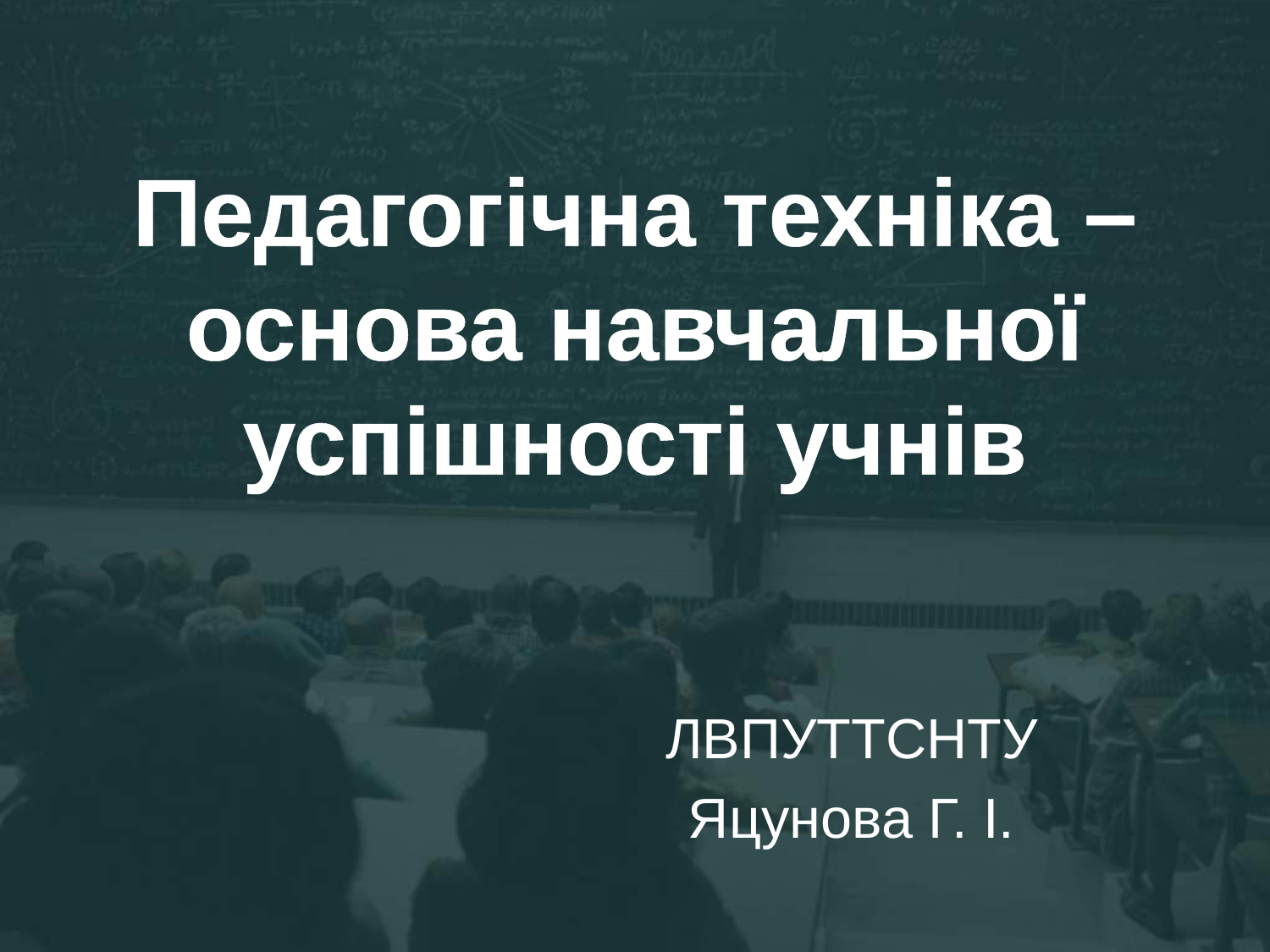

# Педагогічна техніка – основа навчальної успішності учнів
ЛВПУТТСНТУ
Яцунова Г. І.